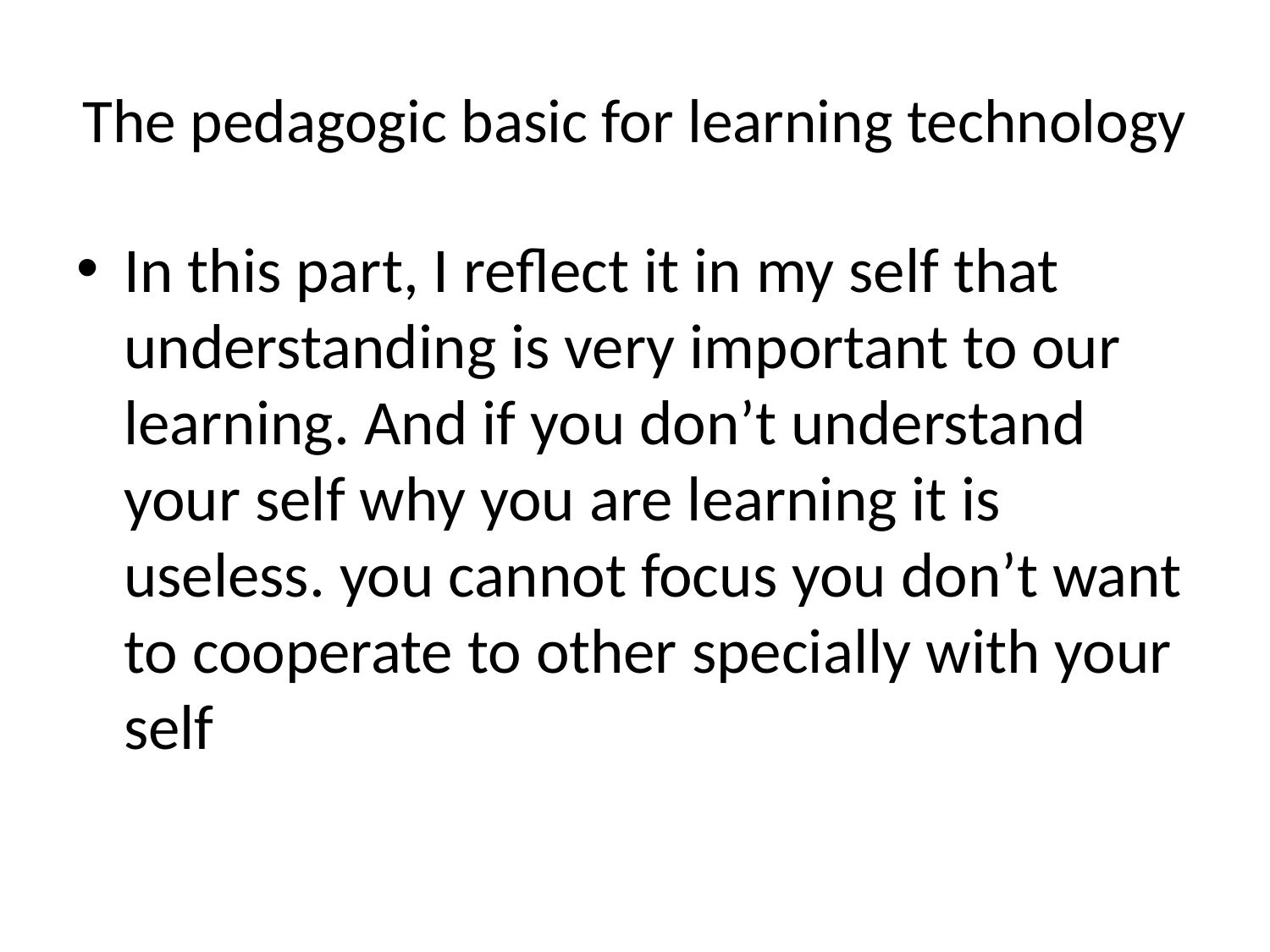

# The pedagogic basic for learning technology
In this part, I reflect it in my self that understanding is very important to our learning. And if you don’t understand your self why you are learning it is useless. you cannot focus you don’t want to cooperate to other specially with your self